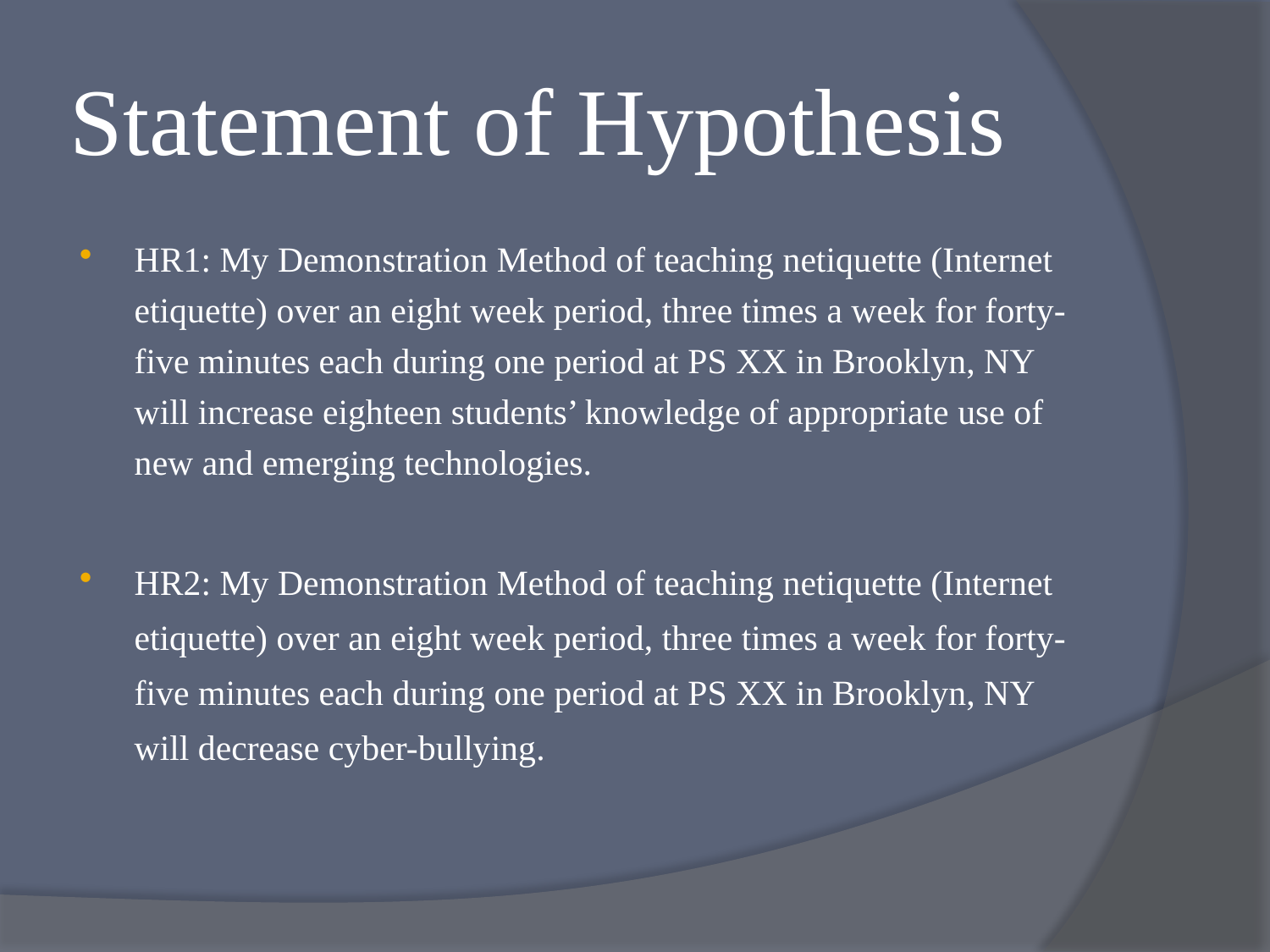

# Statement of Hypothesis
HR1: My Demonstration Method of teaching netiquette (Internet etiquette) over an eight week period, three times a week for forty-five minutes each during one period at PS XX in Brooklyn, NY will increase eighteen students’ knowledge of appropriate use of new and emerging technologies.

HR2: My Demonstration Method of teaching netiquette (Internet etiquette) over an eight week period, three times a week for forty-five minutes each during one period at PS XX in Brooklyn, NY will decrease cyber-bullying.